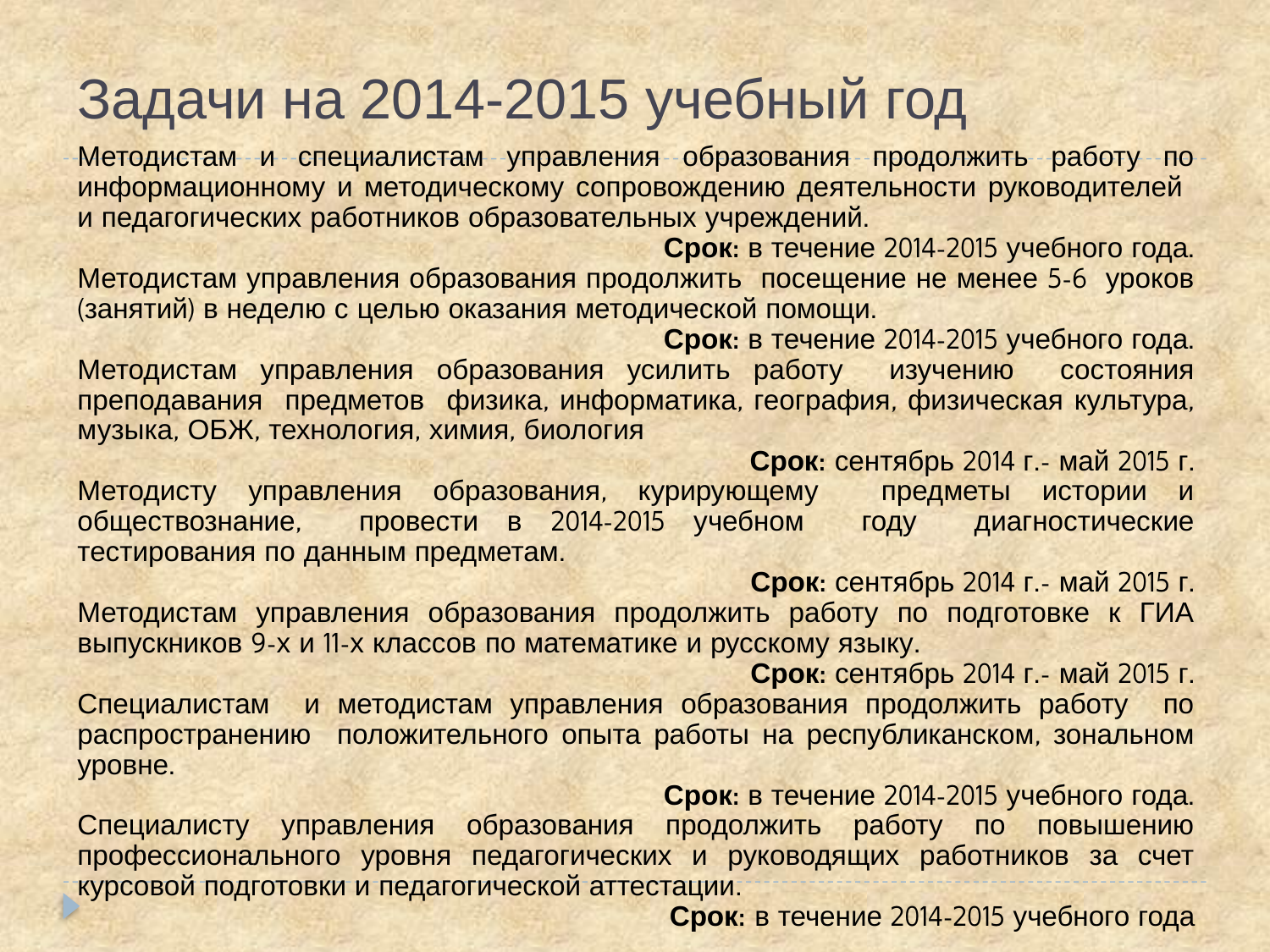

# Задачи на 2014-2015 учебный год
Методистам и специалистам управления образования продолжить работу по информационному и методическому сопровождению деятельности руководителей  и педагогических работников образовательных учреждений.
Срок: в течение 2014-2015 учебного года.
Методистам управления образования продолжить  посещение не менее 5-6  уроков (занятий) в неделю с целью оказания методической помощи.
 Срок: в течение 2014-2015 учебного года.
Методистам управления образования усилить работу  изучению  состояния преподавания  предметов  физика, информатика, география, физическая культура, музыка, ОБЖ, технология, химия, биология
 Срок: сентябрь 2014 г.- май 2015 г.
Методисту управления образования, курирующему  предметы истории и обществознание,  провести в 2014-2015 учебном  году  диагностические тестирования по данным предметам.
     Срок: сентябрь 2014 г.- май 2015 г.
Методистам управления образования продолжить работу по подготовке к ГИА выпускников 9-х и 11-х классов по математике и русскому языку.
 Срок: сентябрь 2014 г.- май 2015 г.
Специалистам  и методистам управления образования продолжить работу  по распространению  положительного опыта работы на республиканском, зональном уровне.
 Срок: в течение 2014-2015 учебного года.
Специалисту управления образования продолжить работу по повышению профессионального уровня педагогических и руководящих работников за счет курсовой подготовки и педагогической аттестации.
 Срок: в течение 2014-2015 учебного года